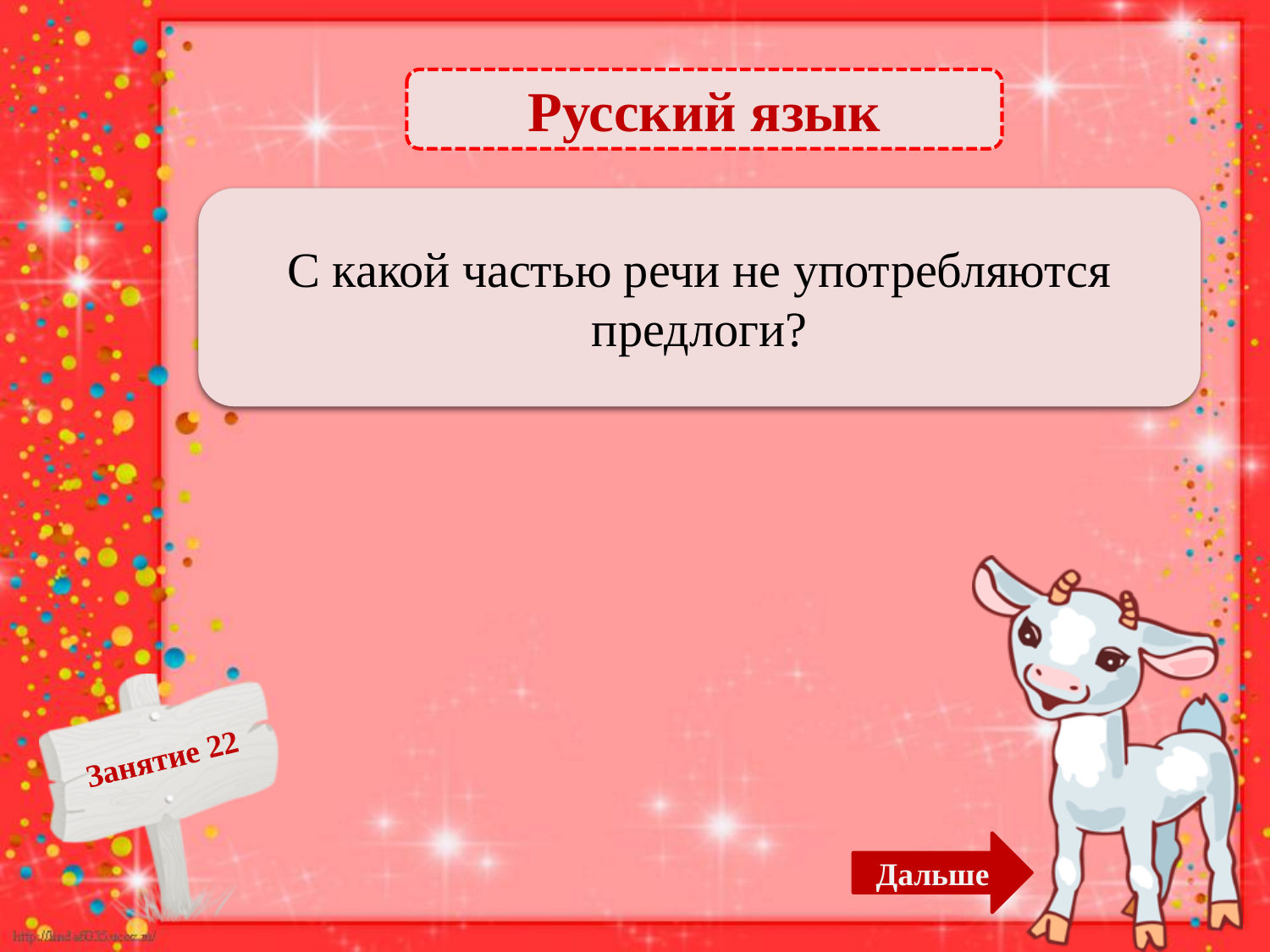

Русский язык
 С глаголом – 1б.
С какой частью речи не употребляются предлоги?

Дальше